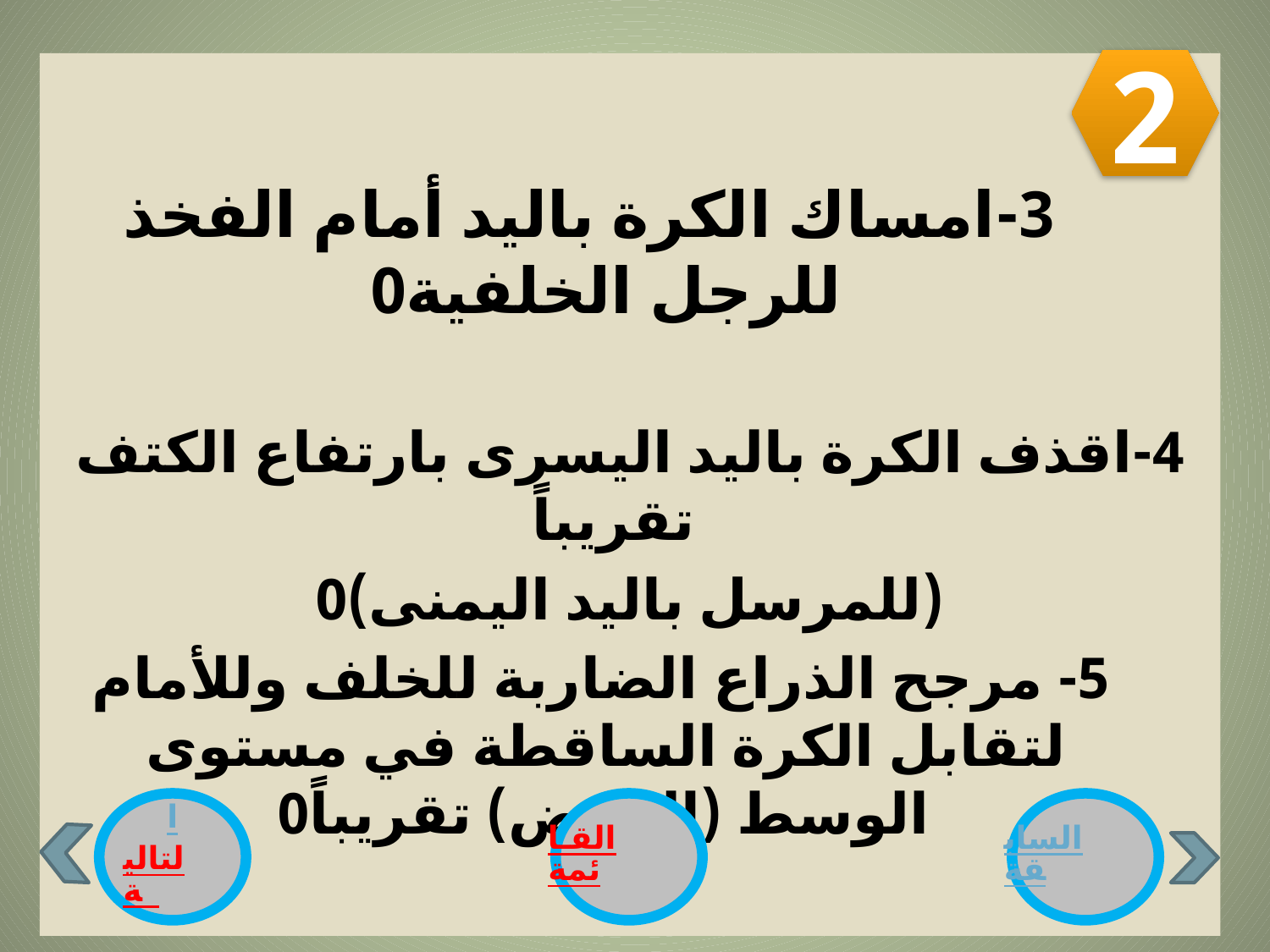

2

     3-امساك الكرة باليد أمام الفخذ للرجل الخلفية0

4-اقذف الكرة باليد اليسرى بارتفاع الكتف تقريباً
(للمرسل باليد اليمنى)0
    5- مرجح الذراع الضاربة للخلف وللأمام لتقابل الكرة الساقطة في مستوى الوسط (الحوض) تقريباً0

التالية
القـائمة
السابقة